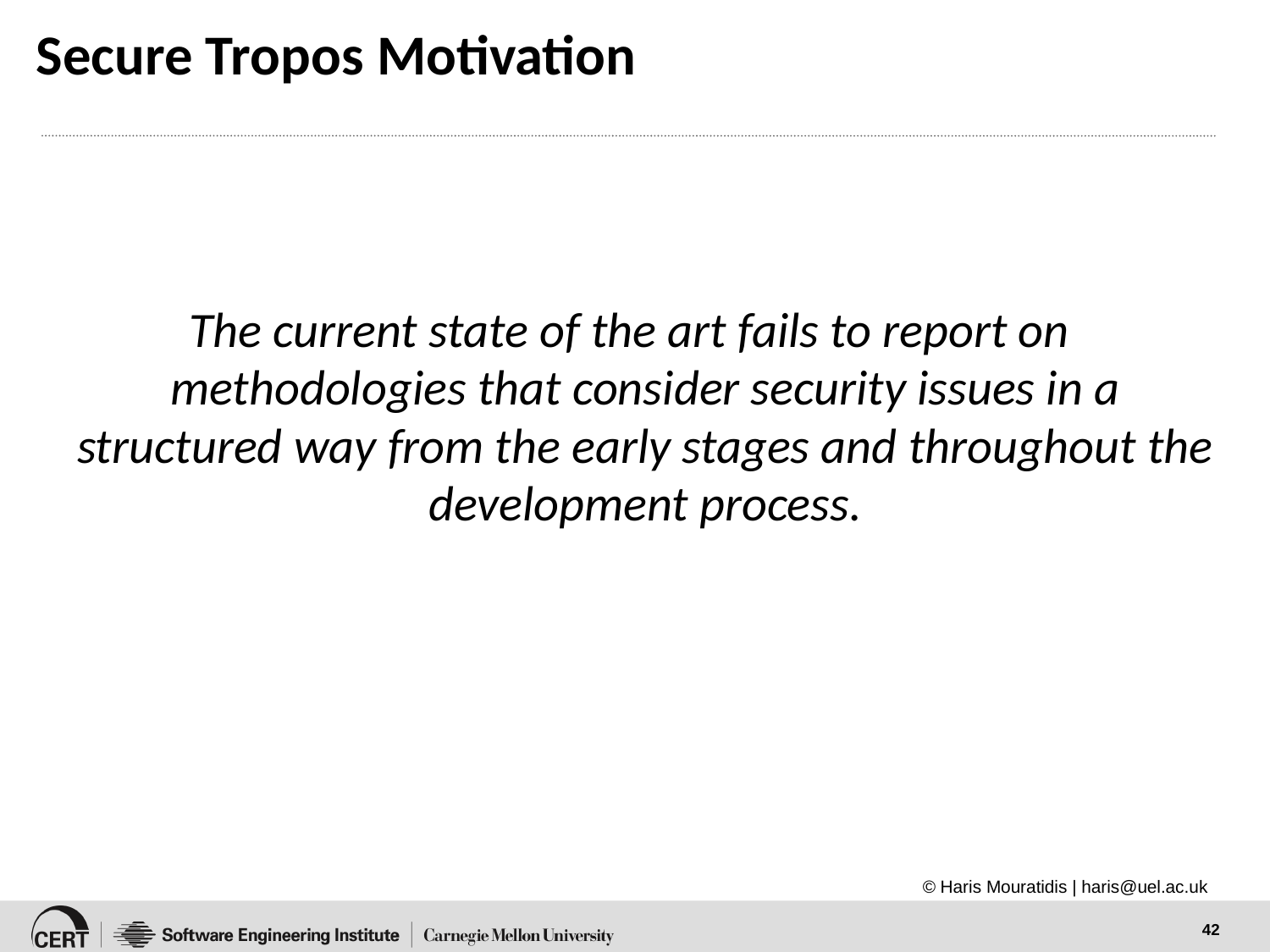

# Secure Tropos Motivation

The current state of the art fails to report on methodologies that consider security issues in a structured way from the early stages and throughout the development process.

© Haris Mouratidis | haris@uel.ac.uk